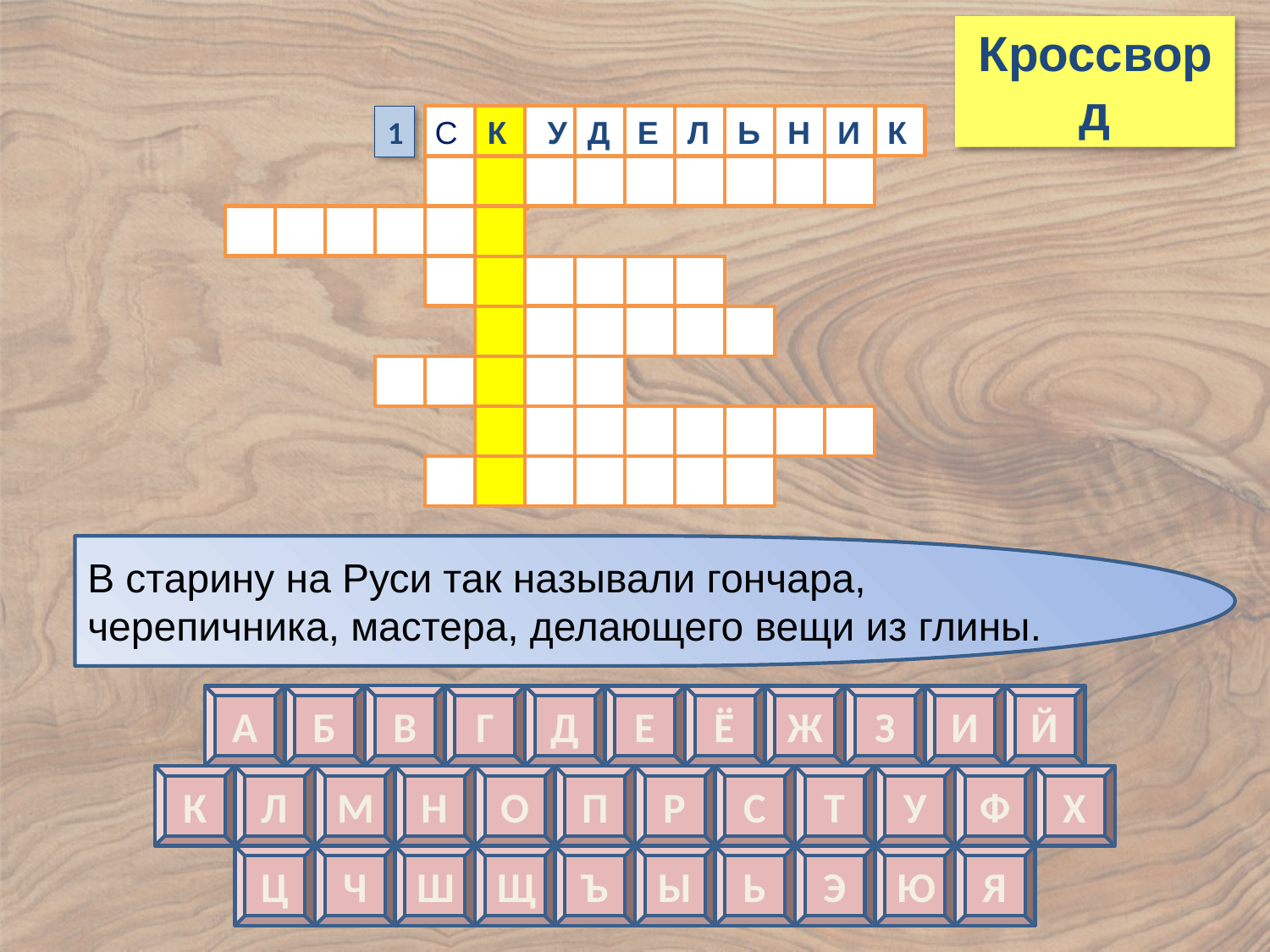

Кроссворд
1
С

К

У

Д

Е

Л

Ь

Н

И

К

В старину на Руси так называли гончара, черепичника, мастера, делающего вещи из глины.
В
А
Б
Г
Д
Е
Ё
Ж
З
И
Й
К
Л
М
Н
О
П
Р
С
Т
У
Ф
Х
Ц
Ч
Ш
Щ
Ъ
Ы
Ь
Э
Ю
Я